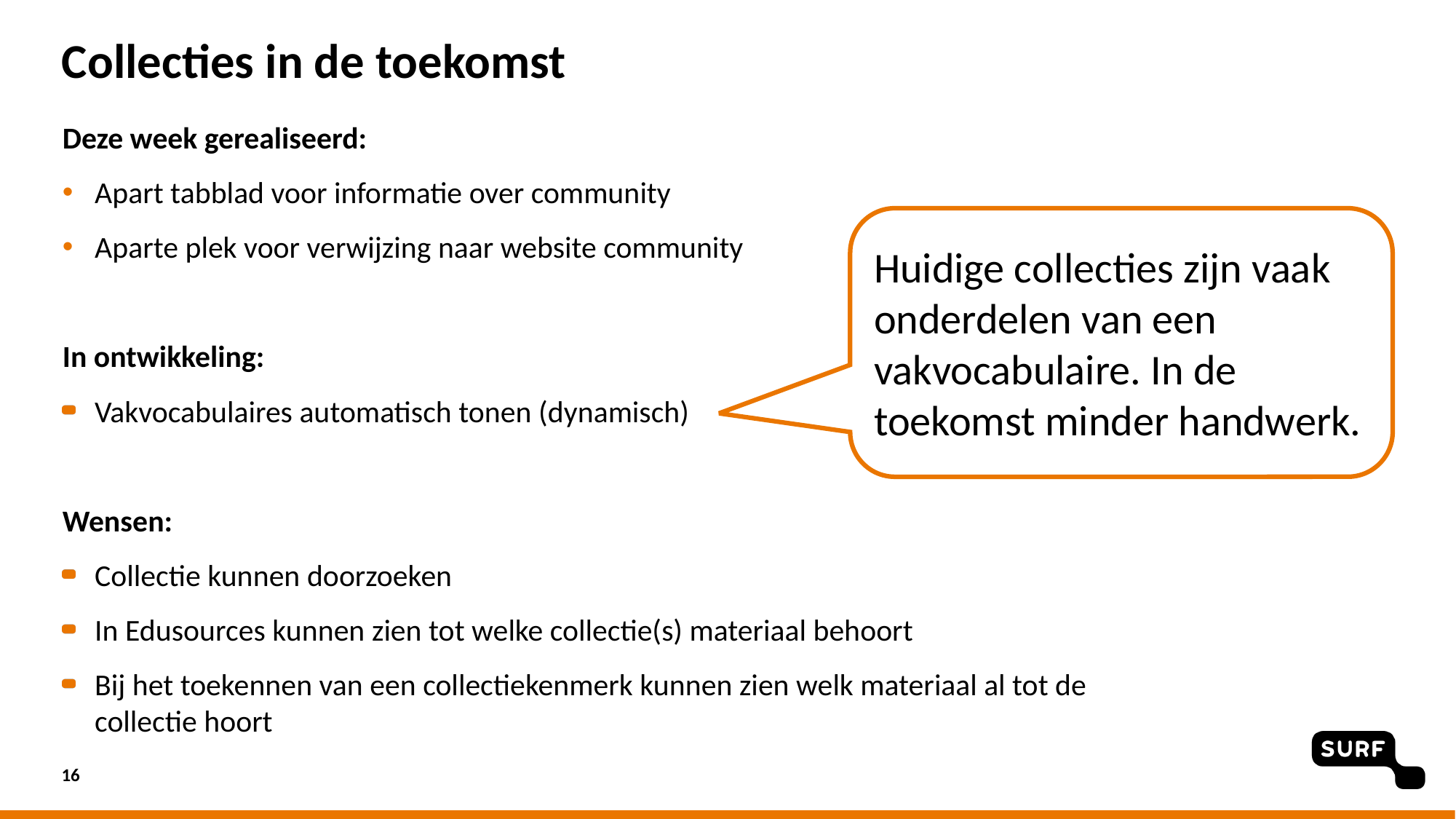

# Collecties in de toekomst
Deze week gerealiseerd:
Apart tabblad voor informatie over community
Aparte plek voor verwijzing naar website community

In ontwikkeling:
Vakvocabulaires automatisch tonen (dynamisch)

Wensen:
Collectie kunnen doorzoeken
In Edusources kunnen zien tot welke collectie(s) materiaal behoort
Bij het toekennen van een collectiekenmerk kunnen zien welk materiaal al tot de collectie hoort
Huidige collecties zijn vaak onderdelen van een vakvocabulaire. In de toekomst minder handwerk.
16